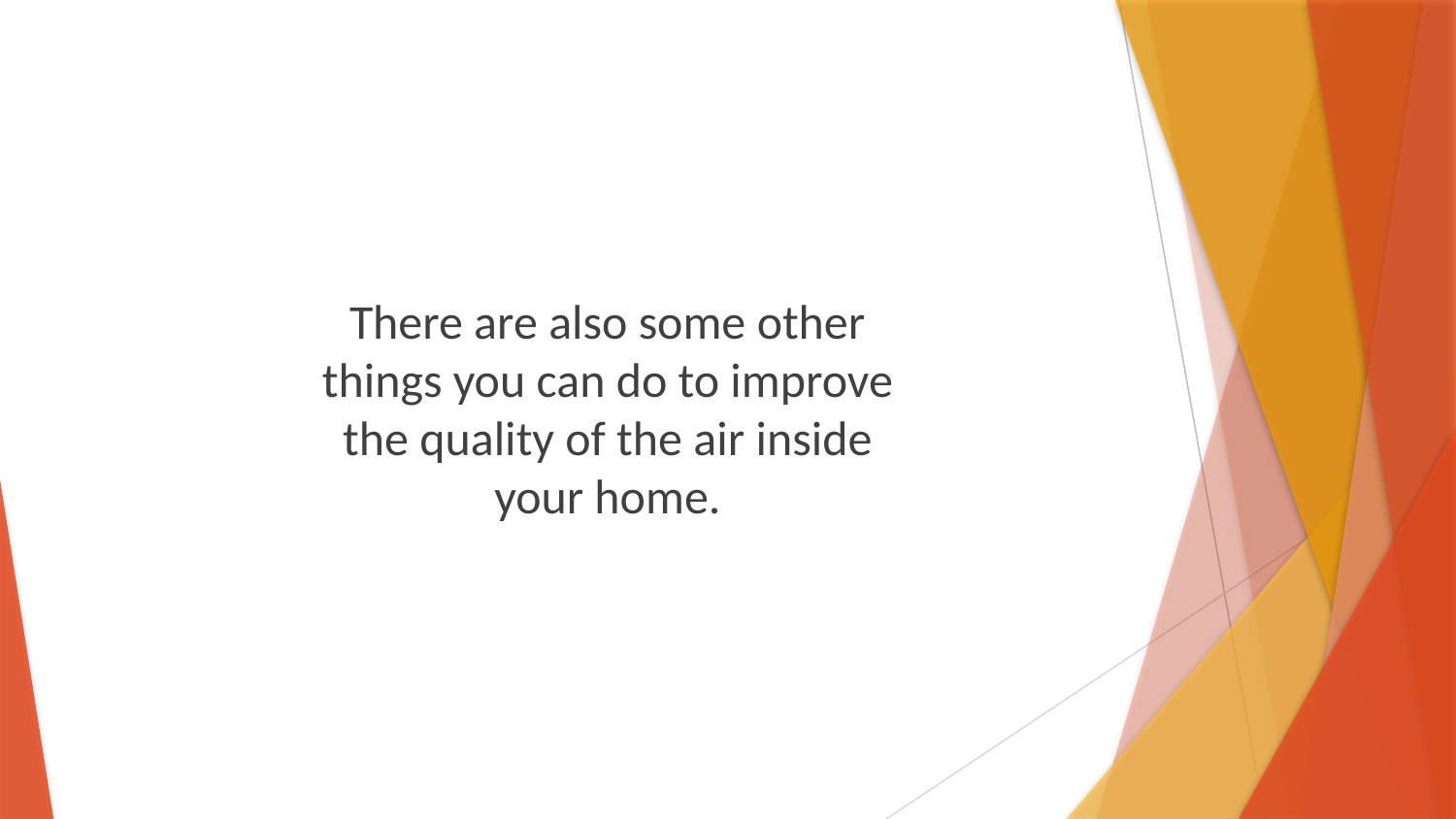

There are also some other things you can do to improve the quality of the air inside your home.